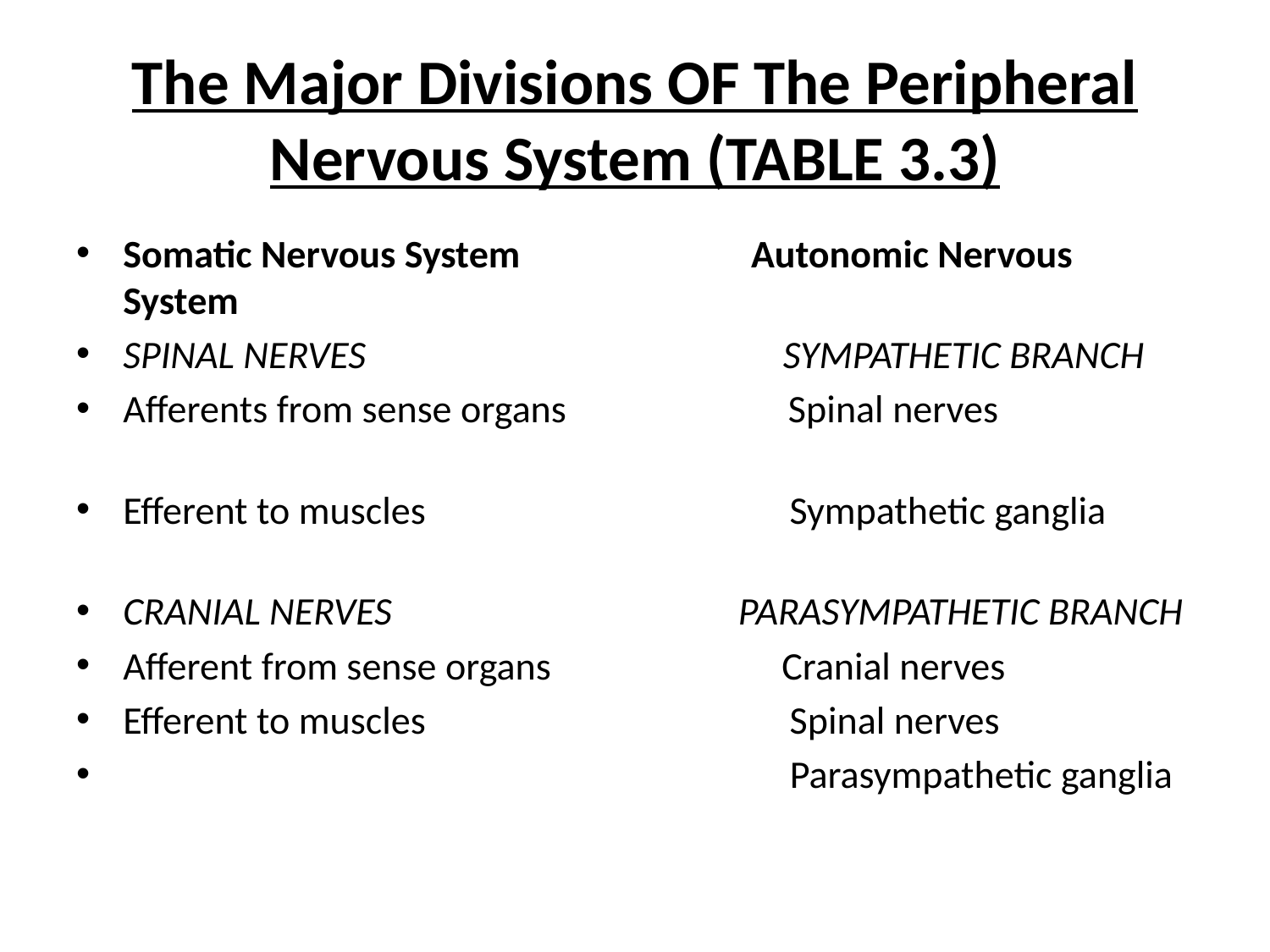

# The Major Divisions OF The Peripheral Nervous System (TABLE 3.3)
Somatic Nervous System                          Autonomic Nervous System
SPINAL NERVES                                               SYMPATHETIC BRANCH
Afferents from sense organs                         Spinal nerves
Efferent to muscles                                         Sympathetic ganglia
CRANIAL NERVES                                       PARASYMPATHETIC BRANCH
Afferent from sense organs                          Cranial nerves
Efferent to muscles                                         Spinal nerves
                                                                           Parasympathetic ganglia